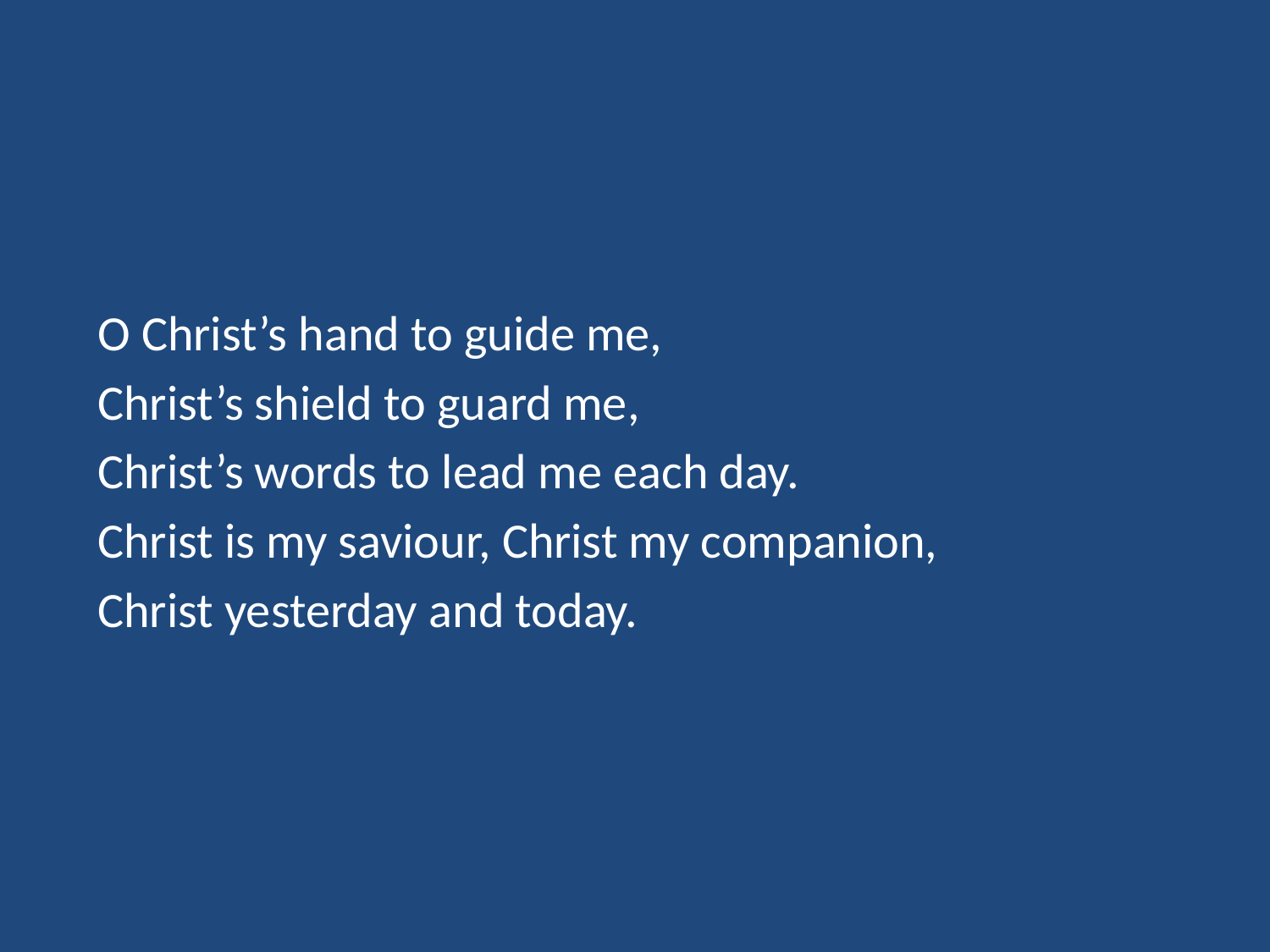

O Christ’s hand to guide me,
Christ’s shield to guard me,
Christ’s words to lead me each day.
Christ is my saviour, Christ my companion,
Christ yesterday and today.